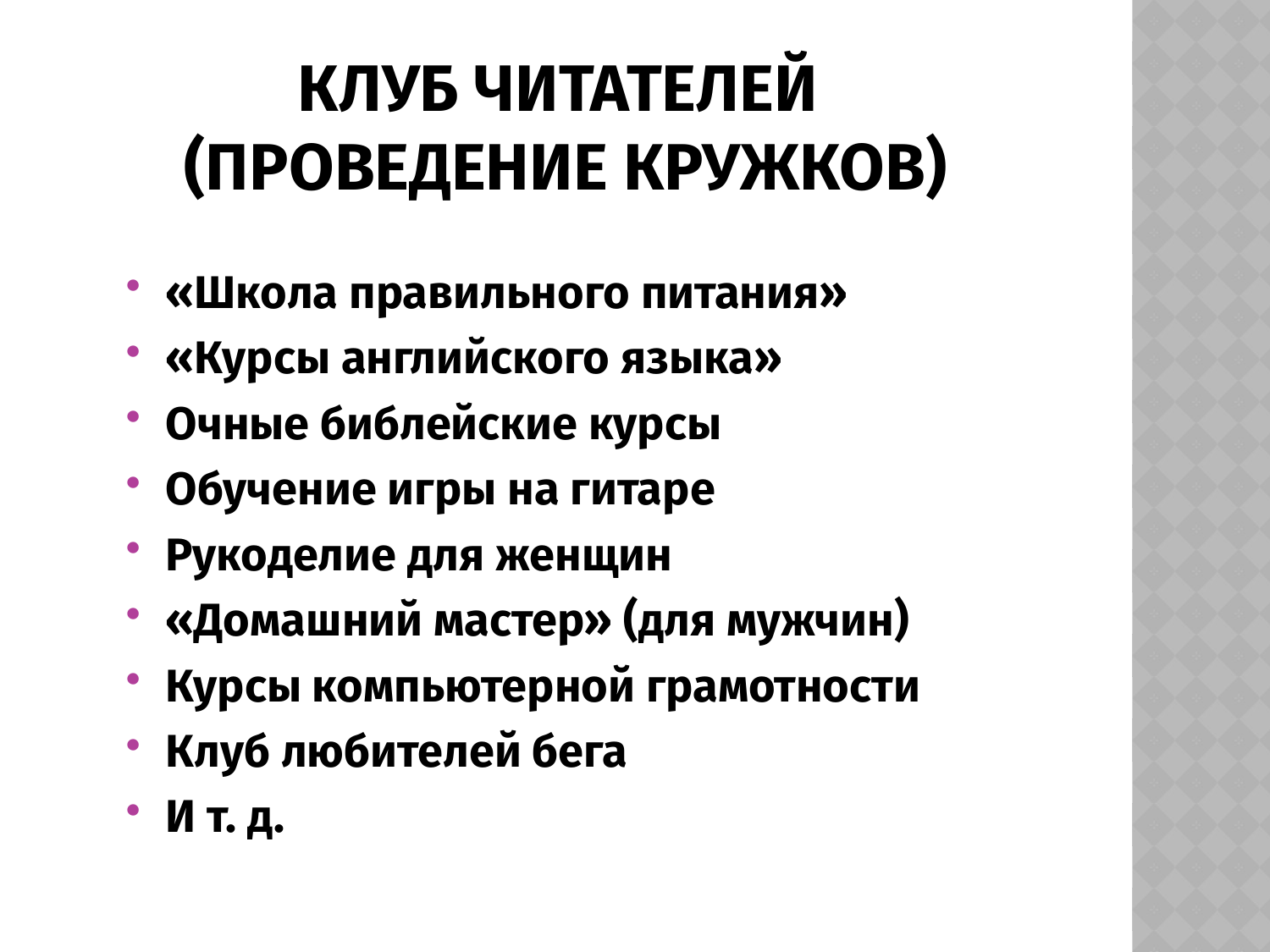

# КЛУБ ЧИТАТЕЛЕЙ (проведение кружков)
«Школа правильного питания»
«Курсы английского языка»
Очные библейские курсы
Обучение игры на гитаре
Рукоделие для женщин
«Домашний мастер» (для мужчин)
Курсы компьютерной грамотности
Клуб любителей бега
И т. д.